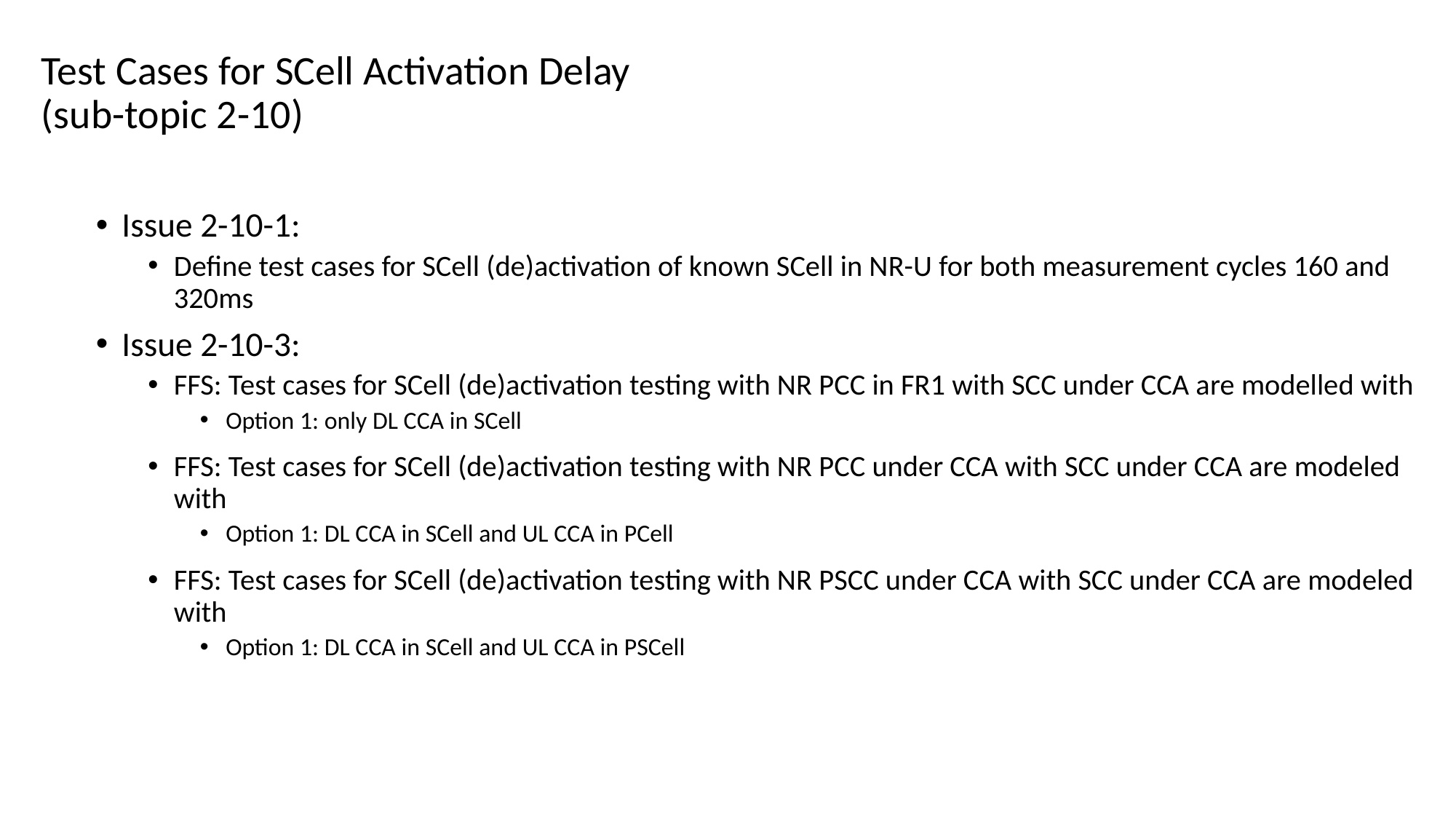

# Test Cases for SCell Activation Delay (sub-topic 2-10)

Issue 2-10-1:
Define test cases for SCell (de)activation of known SCell in NR-U for both measurement cycles 160 and 320ms
Issue 2-10-3:
FFS: Test cases for SCell (de)activation testing with NR PCC in FR1 with SCC under CCA are modelled with
Option 1: only DL CCA in SCell
FFS: Test cases for SCell (de)activation testing with NR PCC under CCA with SCC under CCA are modeled with
Option 1: DL CCA in SCell and UL CCA in PCell
FFS: Test cases for SCell (de)activation testing with NR PSCC under CCA with SCC under CCA are modeled with
Option 1: DL CCA in SCell and UL CCA in PSCell